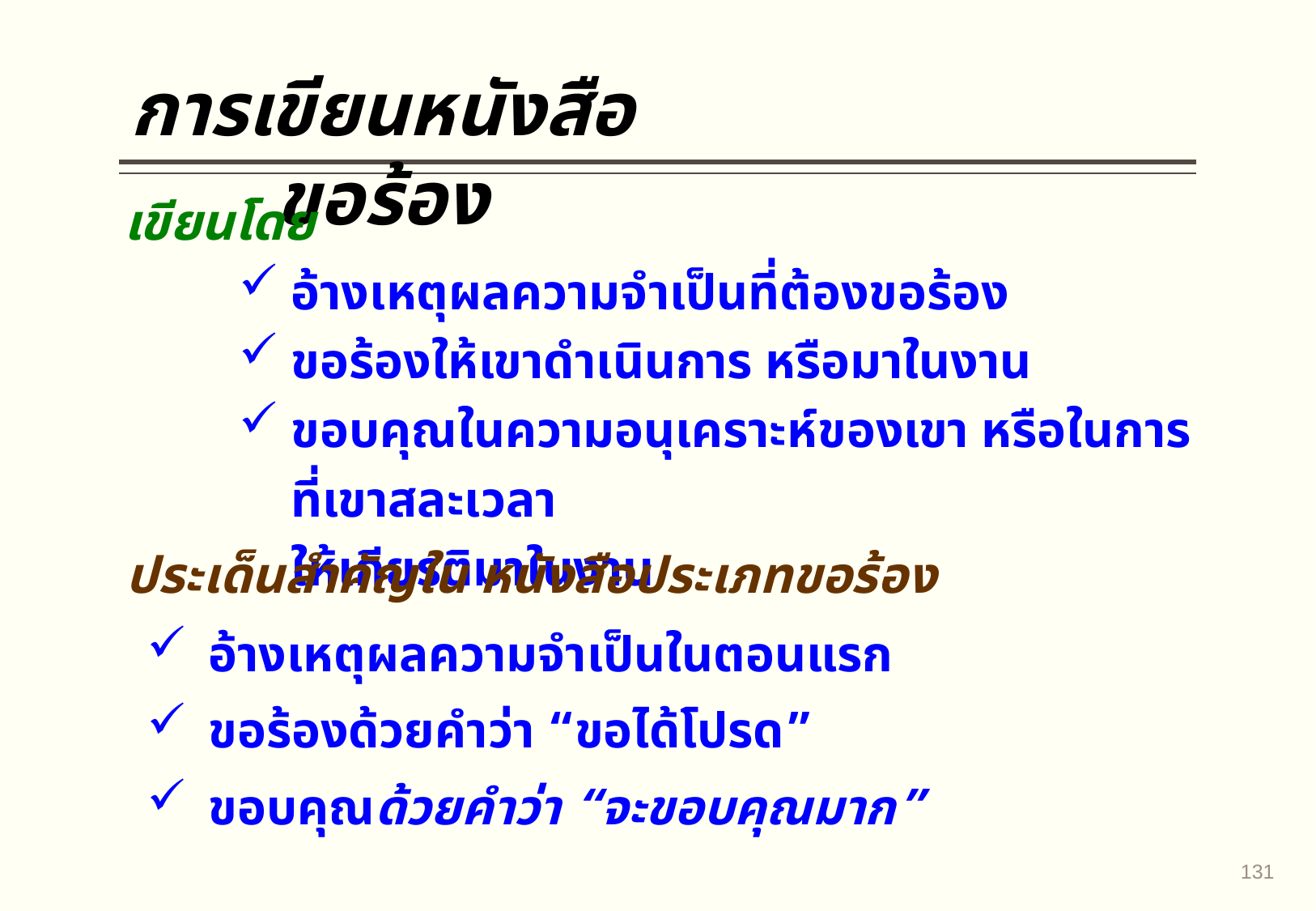

การเขียนหนังสือขอร้อง
เขียนโดย
อ้างเหตุผลความจำเป็นที่ต้องขอร้อง
ขอร้องให้เขาดำเนินการ หรือมาในงาน
ขอบคุณในความอนุเคราะห์ของเขา หรือในการที่เขาสละเวลา
ให้เกียรติมาในงาน
ประเด็นสำคัญใน หนังสือประเภทขอร้อง
อ้างเหตุผลความจำเป็นในตอนแรก
ขอร้องด้วยคำว่า “ขอได้โปรด”
ขอบคุณด้วยคำว่า “จะขอบคุณมาก”
131